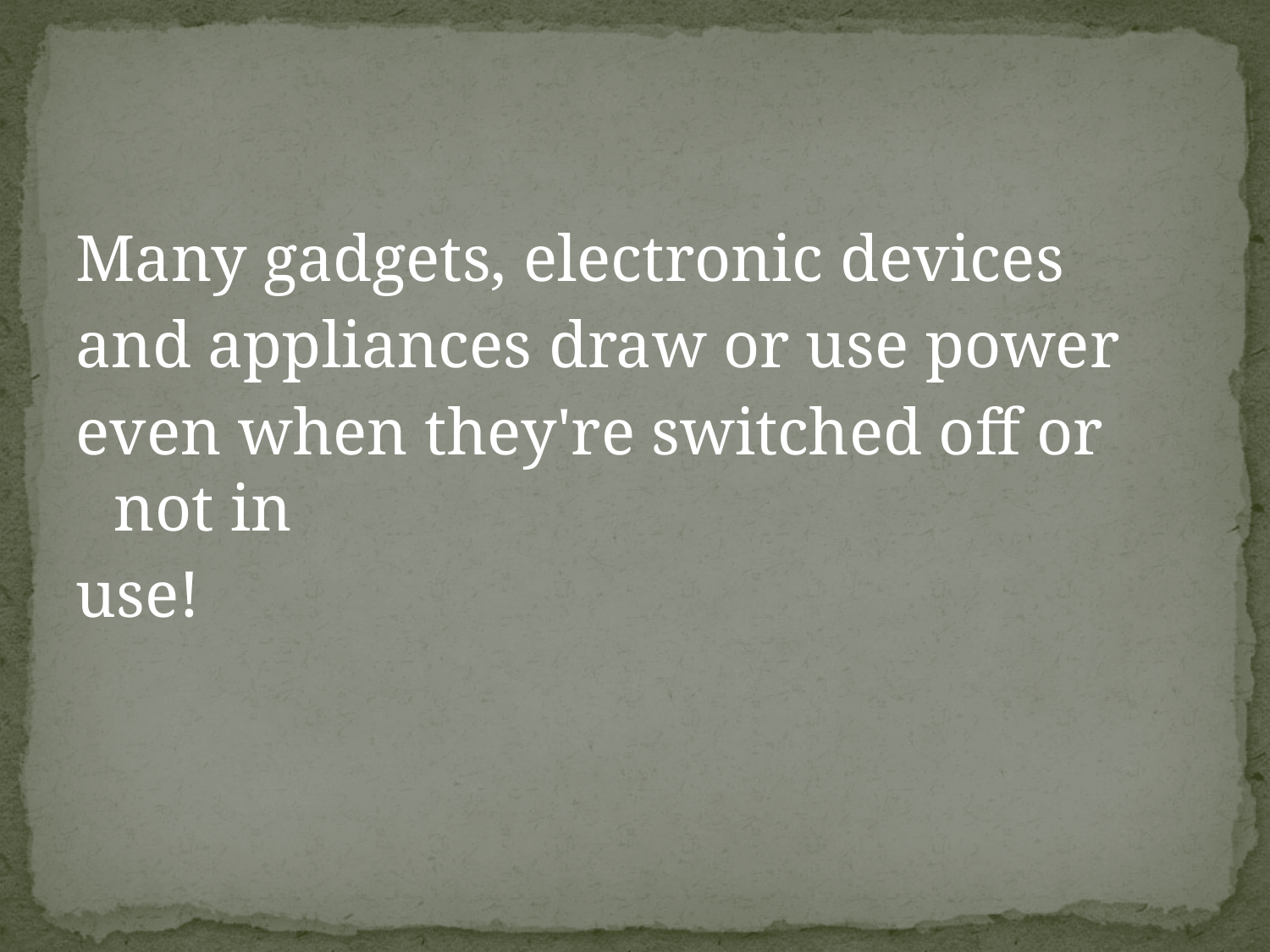

#
Many gadgets, electronic devices
and appliances draw or use power
even when they're switched off or not in
use!